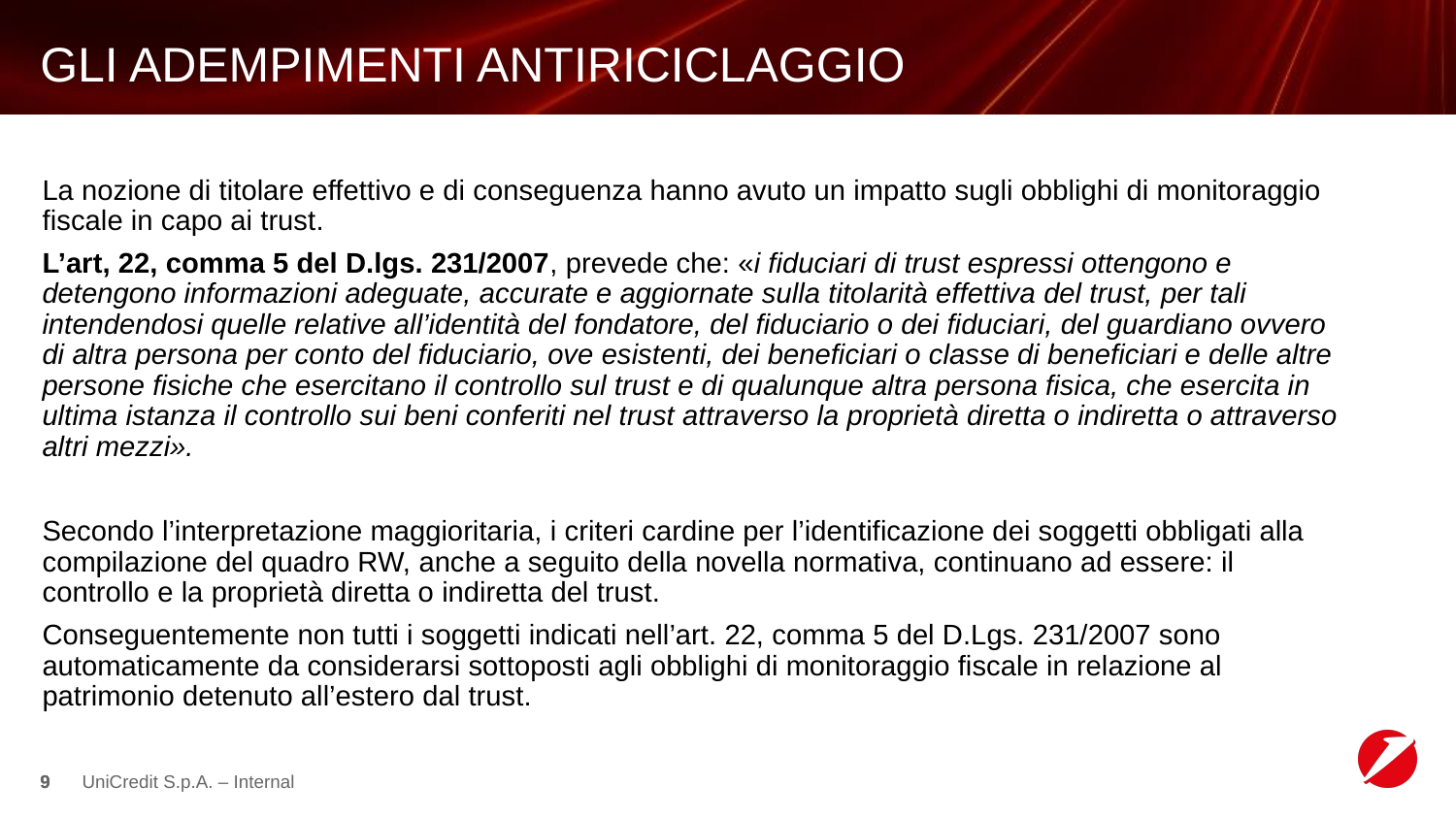

# GLI ADEMPIMENTI ANTIRICICLAGGIO

La nozione di titolare effettivo e di conseguenza hanno avuto un impatto sugli obblighi di monitoraggio fiscale in capo ai trust.
L’art, 22, comma 5 del D.lgs. 231/2007, prevede che: «i fiduciari di trust espressi ottengono e detengono informazioni adeguate, accurate e aggiornate sulla titolarità effettiva del trust, per tali intendendosi quelle relative all’identità del fondatore, del fiduciario o dei fiduciari, del guardiano ovvero di altra persona per conto del fiduciario, ove esistenti, dei beneficiari o classe di beneficiari e delle altre persone fisiche che esercitano il controllo sul trust e di qualunque altra persona fisica, che esercita in ultima istanza il controllo sui beni conferiti nel trust attraverso la proprietà diretta o indiretta o attraverso altri mezzi».

Secondo l’interpretazione maggioritaria, i criteri cardine per l’identificazione dei soggetti obbligati alla compilazione del quadro RW, anche a seguito della novella normativa, continuano ad essere: il controllo e la proprietà diretta o indiretta del trust.
Conseguentemente non tutti i soggetti indicati nell’art. 22, comma 5 del D.Lgs. 231/2007 sono automaticamente da considerarsi sottoposti agli obblighi di monitoraggio fiscale in relazione al patrimonio detenuto all’estero dal trust.

UniCredit S.p.A. – Internal